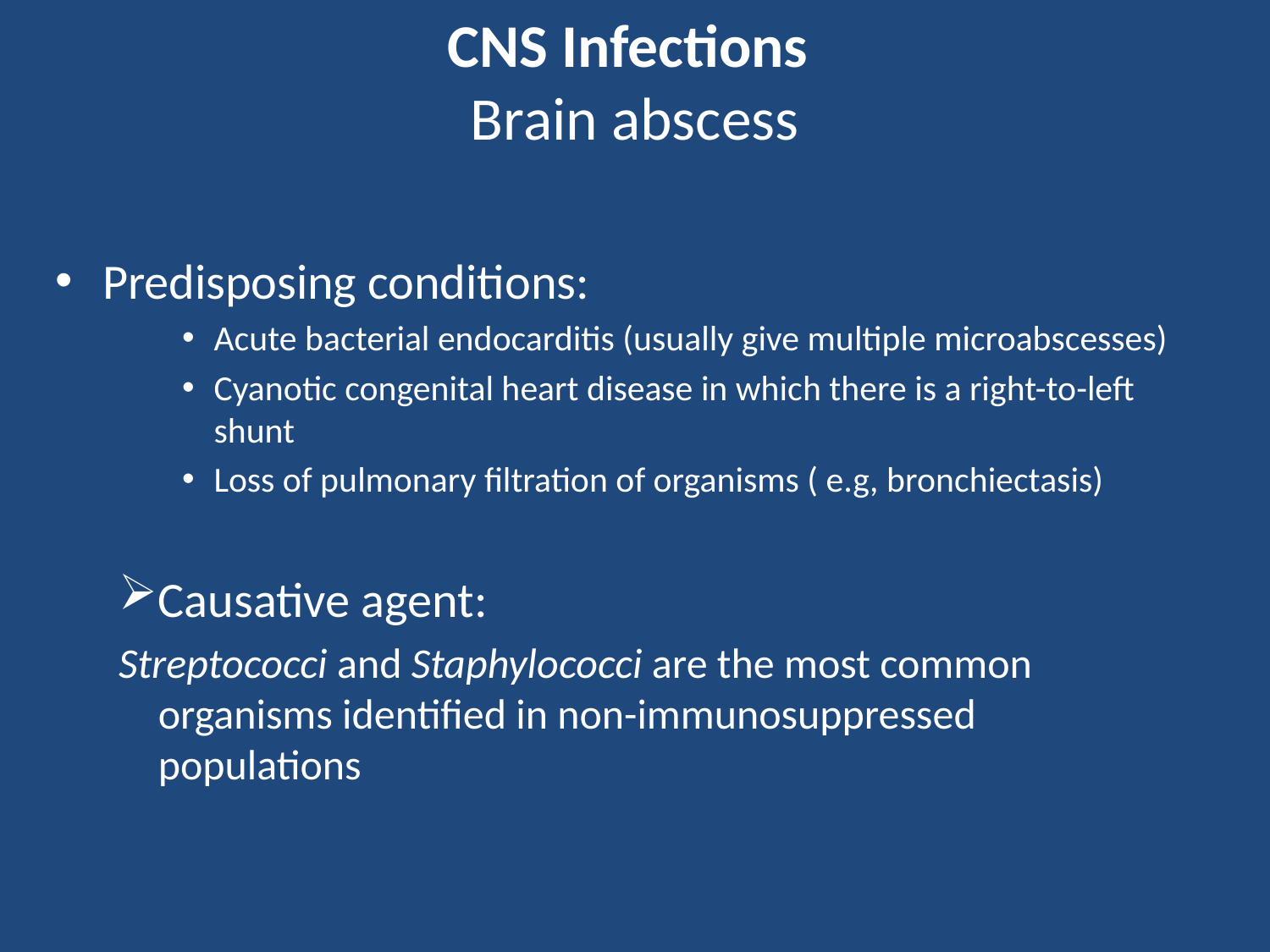

# CNS Infections Brain abscess
Predisposing conditions:
Acute bacterial endocarditis (usually give multiple microabscesses)
Cyanotic congenital heart disease in which there is a right-to-left shunt
Loss of pulmonary filtration of organisms ( e.g, bronchiectasis)

Causative agent:
Streptococci and Staphylococci are the most common organisms identified in non-immunosuppressed populations